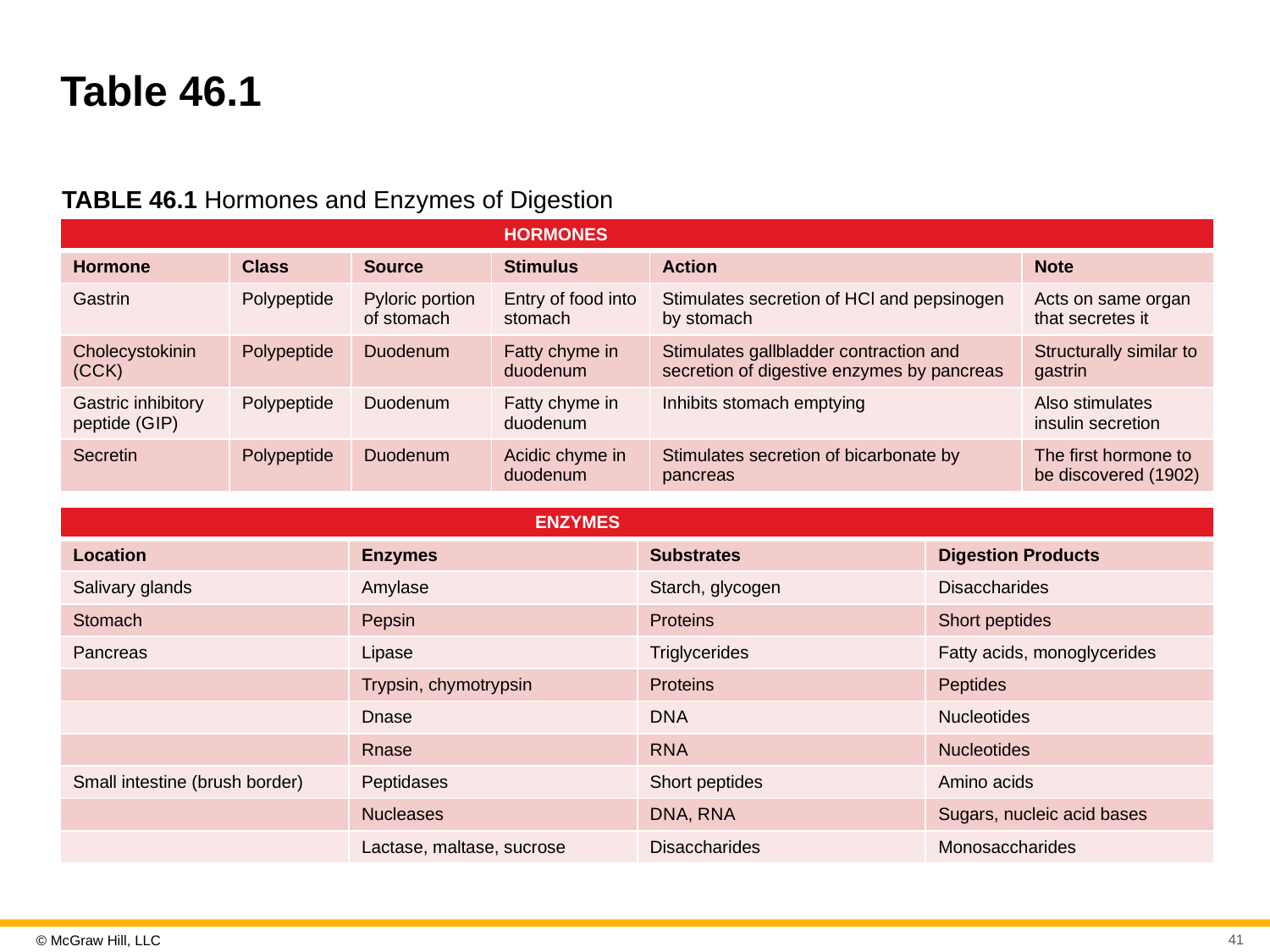

# Table 46.1
TABLE 46.1 Hormones and Enzymes of Digestion
|  |  |  | HORMONES |  |  |
| --- | --- | --- | --- | --- | --- |
| Hormone | Class | Source | Stimulus | Action | Note |
| Gastrin | Polypeptide | Pyloric portion of stomach | Entry of food into stomach | Stimulates secretion of H C l and pepsinogen by stomach | Acts on same organ that secretes it |
| Cholecystokinin (C C K) | Polypeptide | Duodenum | Fatty chyme in duodenum | Stimulates gallbladder contraction and secretion of digestive enzymes by pancreas | Structurally similar to gastrin |
| Gastric inhibitory peptide (G I P) | Polypeptide | Duodenum | Fatty chyme in duodenum | Inhibits stomach emptying | Also stimulates insulin secretion |
| Secretin | Polypeptide | Duodenum | Acidic chyme in duodenum | Stimulates secretion of bicarbonate by pancreas | The first hormone to be discovered (1902) |
|  | ENZYMES |  |  |
| --- | --- | --- | --- |
| Location | Enzymes | Substrates | Digestion Products |
| Salivary glands | Amylase | Starch, glycogen | Disaccharides |
| Stomach | Pepsin | Proteins | Short peptides |
| Pancreas | Lipase | Triglycerides | Fatty acids, monoglycerides |
|  | Trypsin, chymotrypsin | Proteins | Peptides |
|  | Dnase | D N A | Nucleotides |
|  | Rnase | R N A | Nucleotides |
| Small intestine (brush border) | Peptidases | Short peptides | Amino acids |
|  | Nucleases | D N A, R N A | Sugars, nucleic acid bases |
|  | Lactase, maltase, sucrose | Disaccharides | Monosaccharides |
41